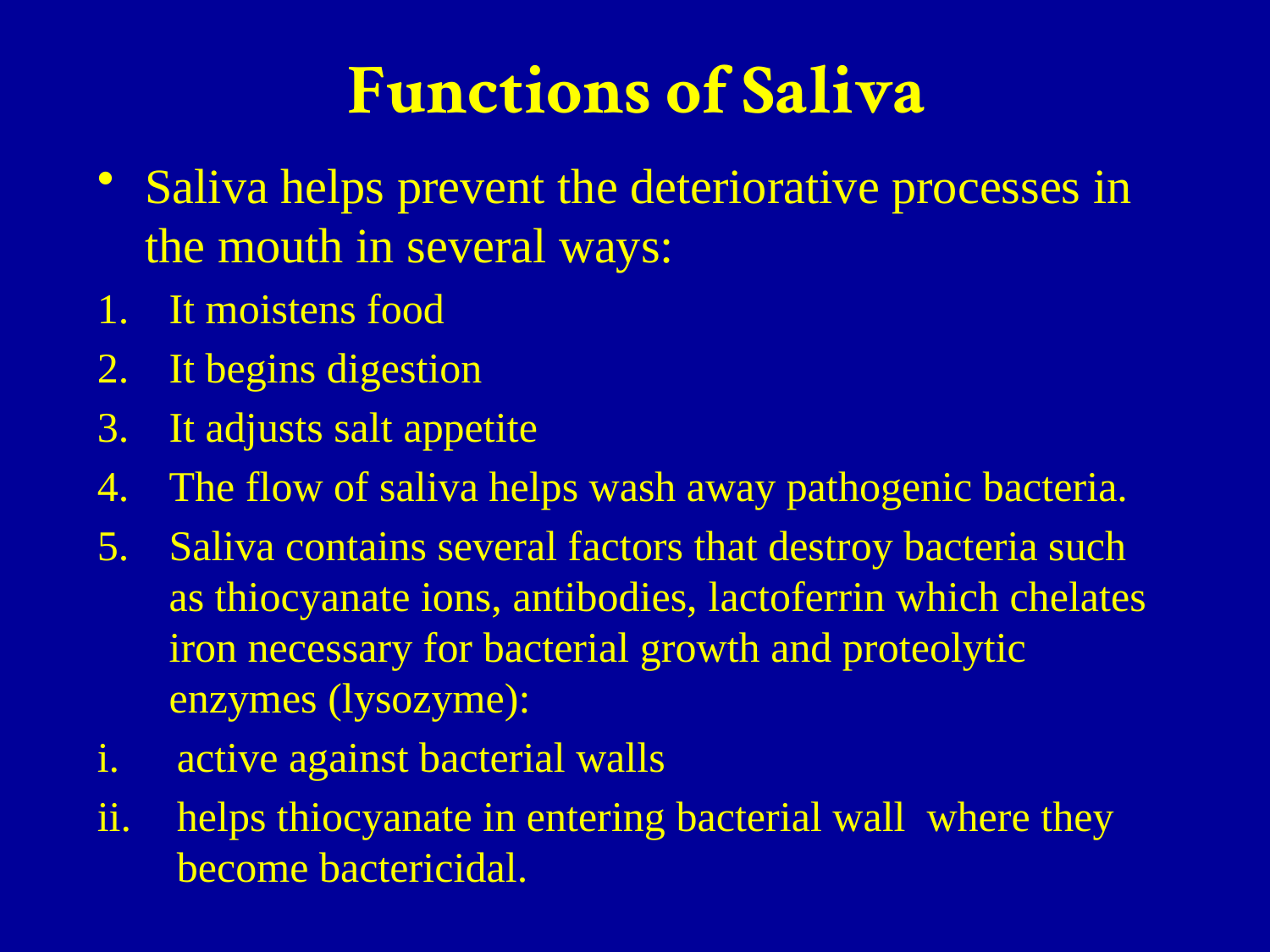

# Functions of Saliva
Saliva helps prevent the deteriorative processes in the mouth in several ways:
It moistens food
It begins digestion
It adjusts salt appetite
The flow of saliva helps wash away pathogenic bacteria.
Saliva contains several factors that destroy bacteria such as thiocyanate ions, antibodies, lactoferrin which chelates iron necessary for bacterial growth and proteolytic enzymes (lysozyme):
active against bacterial walls
helps thiocyanate in entering bacterial wall  where they become bactericidal.